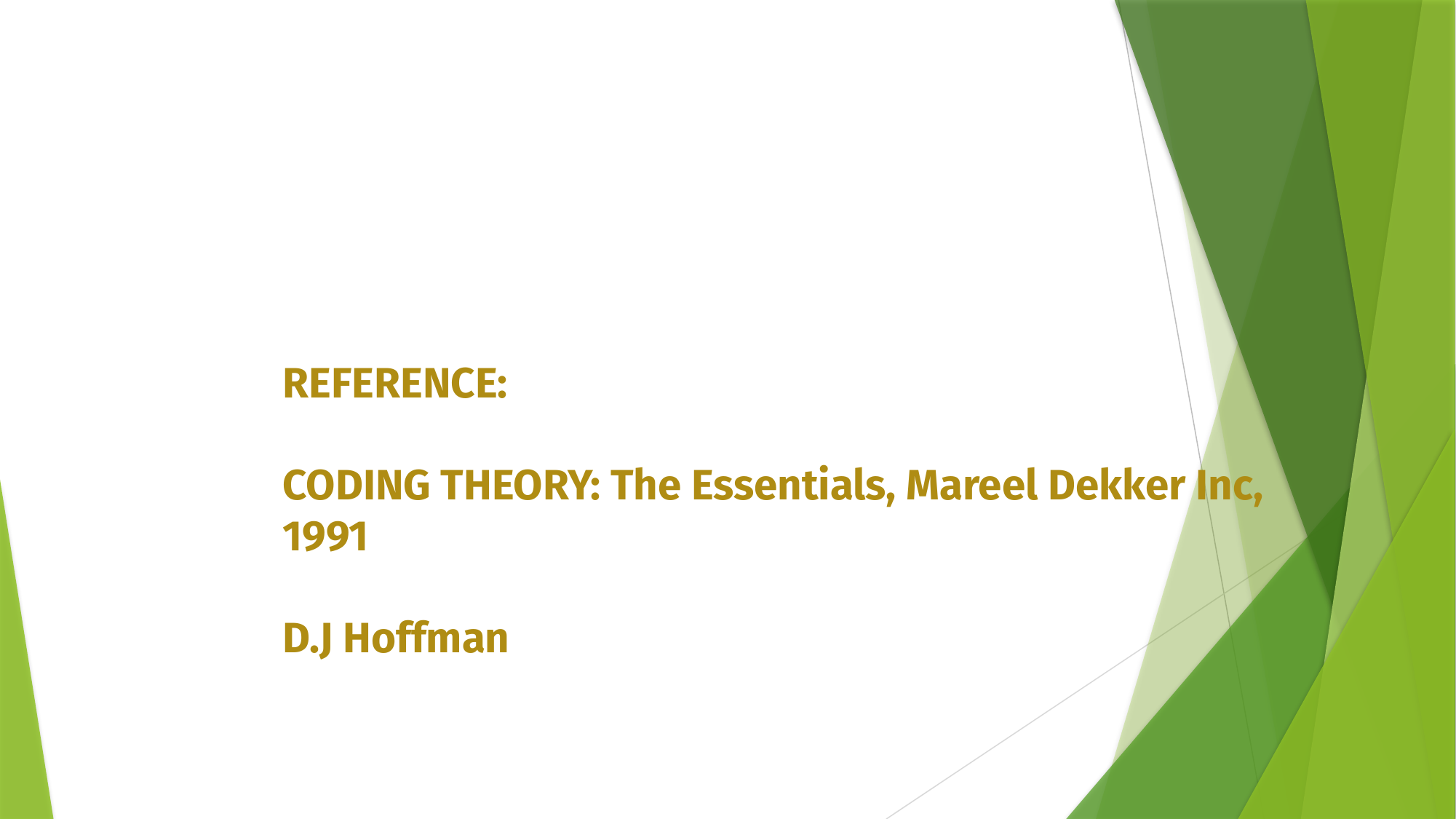

REFERENCE:

CODING THEORY: The Essentials, Mareel Dekker Inc, 1991

D.J Hoffman